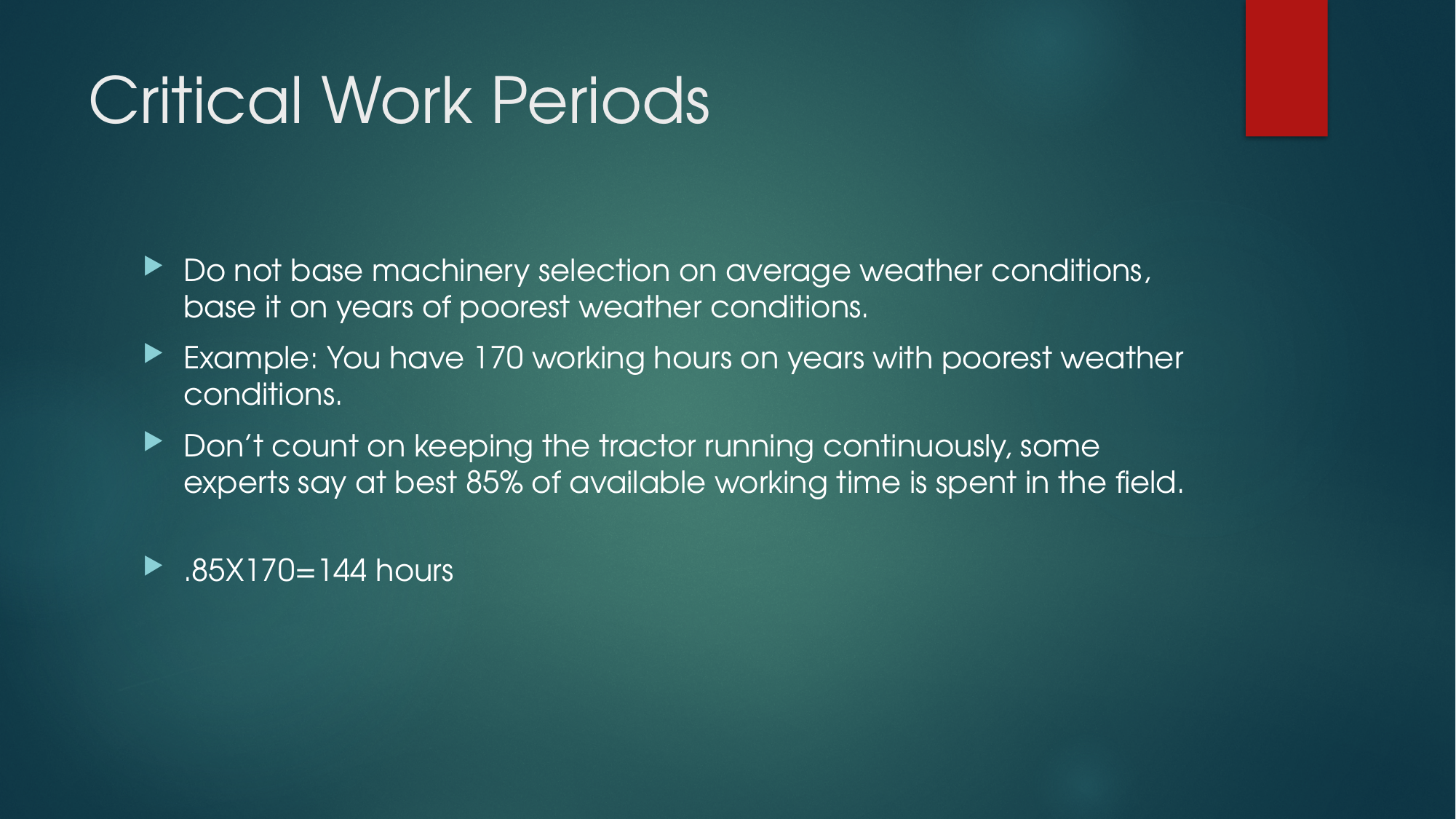

# Critical Work Periods
Do not base machinery selection on average weather conditions, base it on years of poorest weather conditions.
Example: You have 170 working hours on years with poorest weather conditions.
Don’t count on keeping the tractor running continuously, some experts say at best 85% of available working time is spent in the field.
.85X170=144 hours